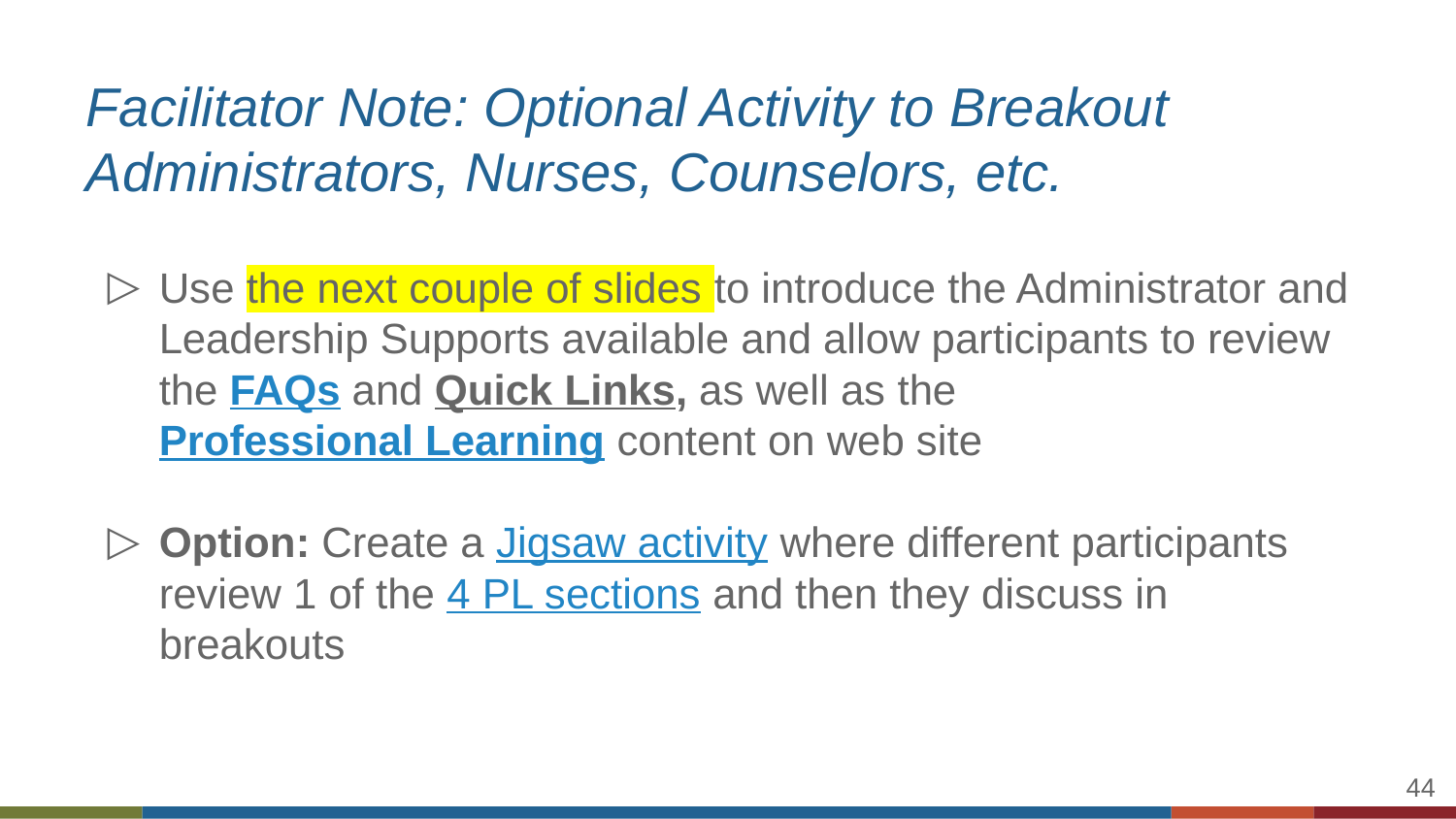

# Facilitator Note: Optional Activity to Breakout Administrators, Nurses, Counselors, etc.
Use the next couple of slides to introduce the Administrator and Leadership Supports available and allow participants to review the FAQs and Quick Links, as well as the Professional Learning content on web site

Option: Create a Jigsaw activity where different participants review 1 of the 4 PL sections and then they discuss in breakouts
44